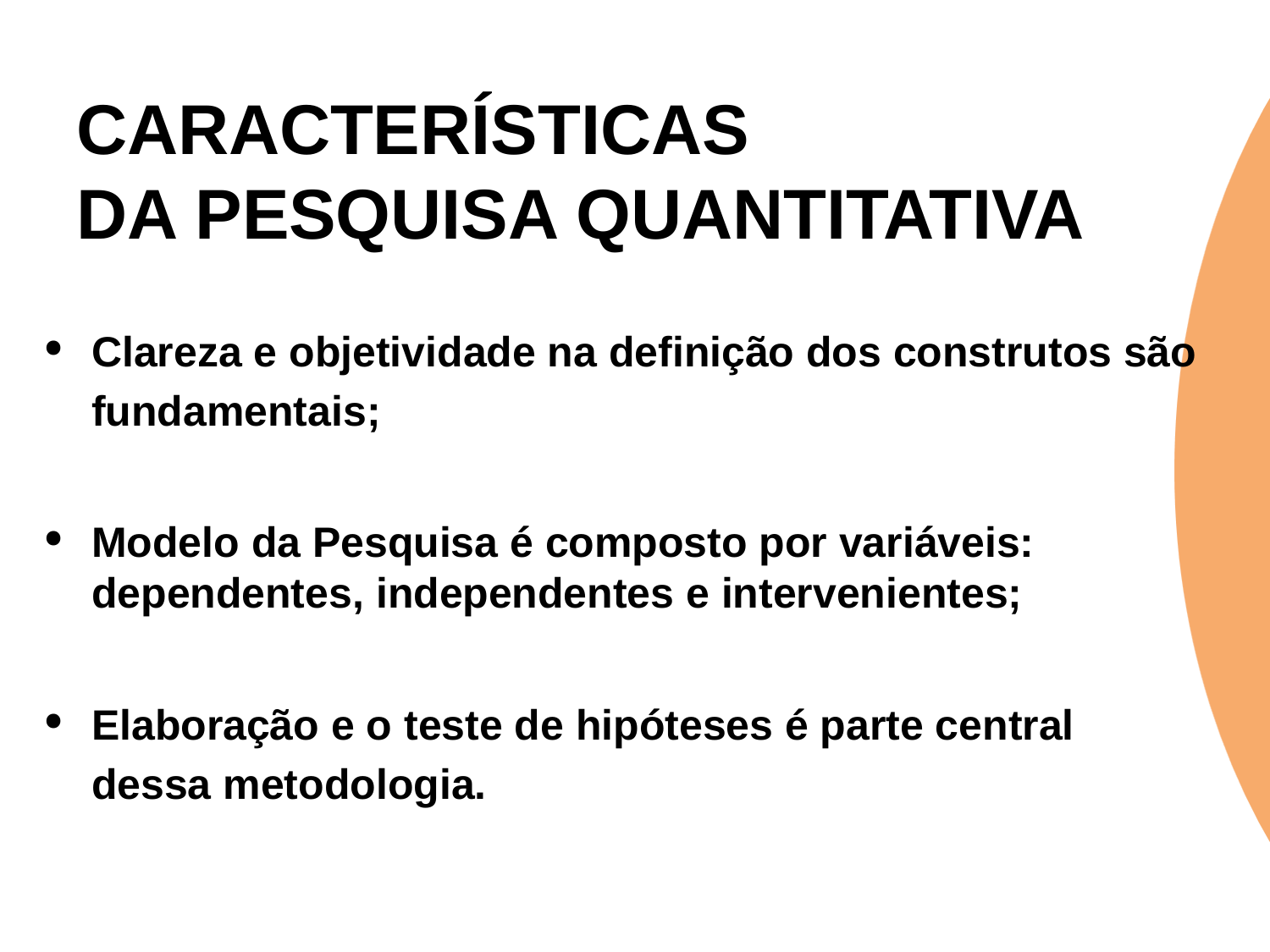

# CARACTERÍSTICAS DA PESQUISA QUANTITATIVA
Clareza e objetividade na definição dos construtos são  fundamentais;

Modelo da Pesquisa é composto por variáveis:  dependentes, independentes e intervenientes;

Elaboração e o teste de hipóteses é parte central  dessa metodologia.